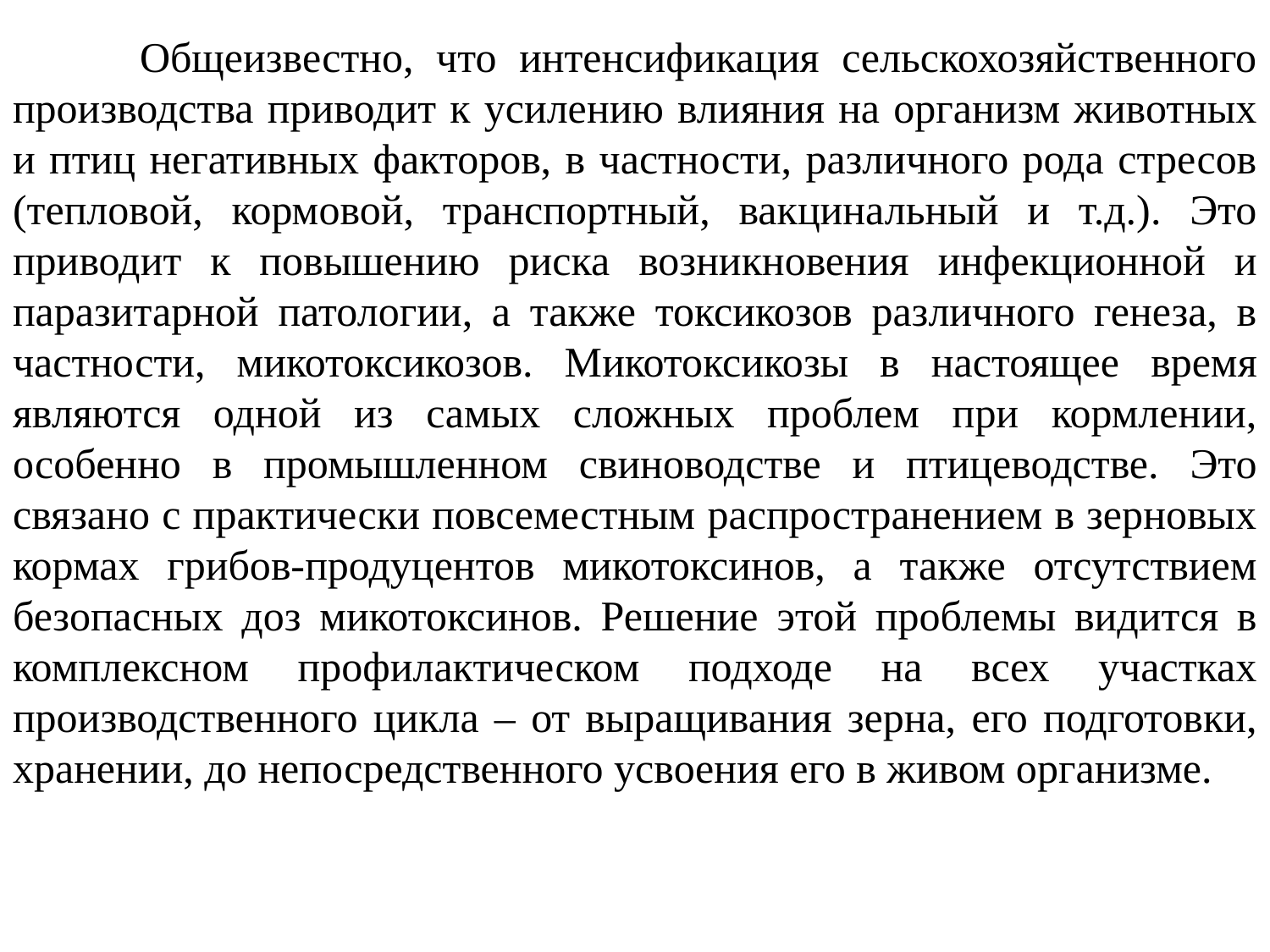

Общеизвестно, что интенсификация сельскохозяйственного производства приводит к усилению влияния на организм животных и птиц негативных факторов, в частности, различного рода стресов (тепловой, кормовой, транспортный, вакцинальный и т.д.). Это приводит к повышению риска возникновения инфекционной и паразитарной патологии, а также токсикозов различного генеза, в частности, микотоксикозов. Микотоксикозы в настоящее время являются одной из самых сложных проблем при кормлении, особенно в промышленном свиноводстве и птицеводстве. Это связано с практически повсеместным распространением в зерновых кормах грибов-продуцентов микотоксинов, а также отсутствием безопасных доз микотоксинов. Решение этой проблемы видится в комплексном профилактическом подходе на всех участках производственного цикла – от выращивания зерна, его подготовки, хранении, до непосредственного усвоения его в живом организме.